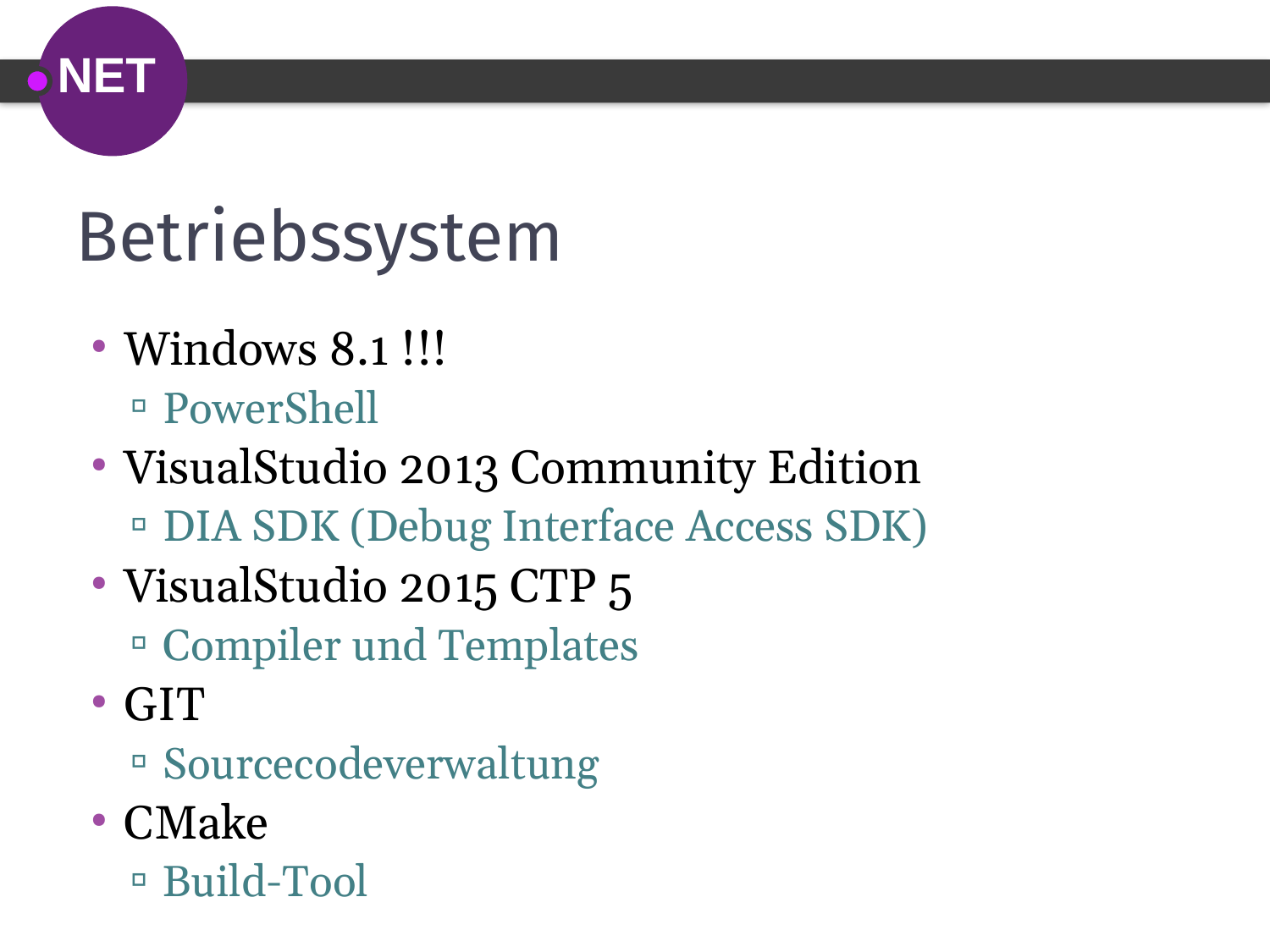

# Betriebssystem
Windows 8.1 !!!
PowerShell
VisualStudio 2013 Community Edition
DIA SDK (Debug Interface Access SDK)
VisualStudio 2015 CTP 5
Compiler und Templates
GIT
Sourcecodeverwaltung
CMake
Build-Tool